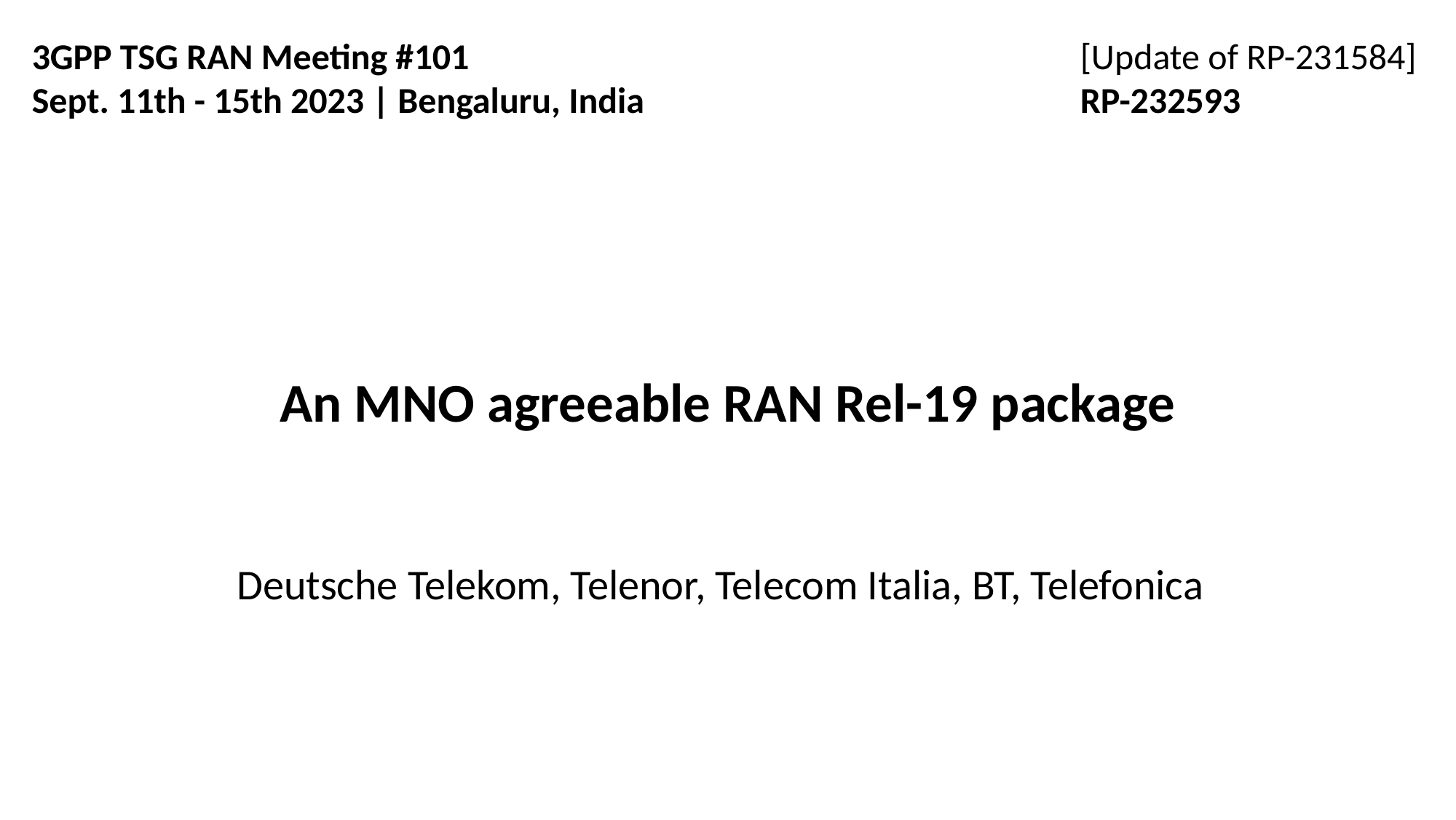

3GPP TSG RAN Meeting #101					        [Update of RP-231584]
Sept. 11th - 15th 2023 | Bengaluru, India				        RP-232593
# An MNO agreeable RAN Rel-19 package
Deutsche Telekom, Telenor, Telecom Italia, BT, Telefonica